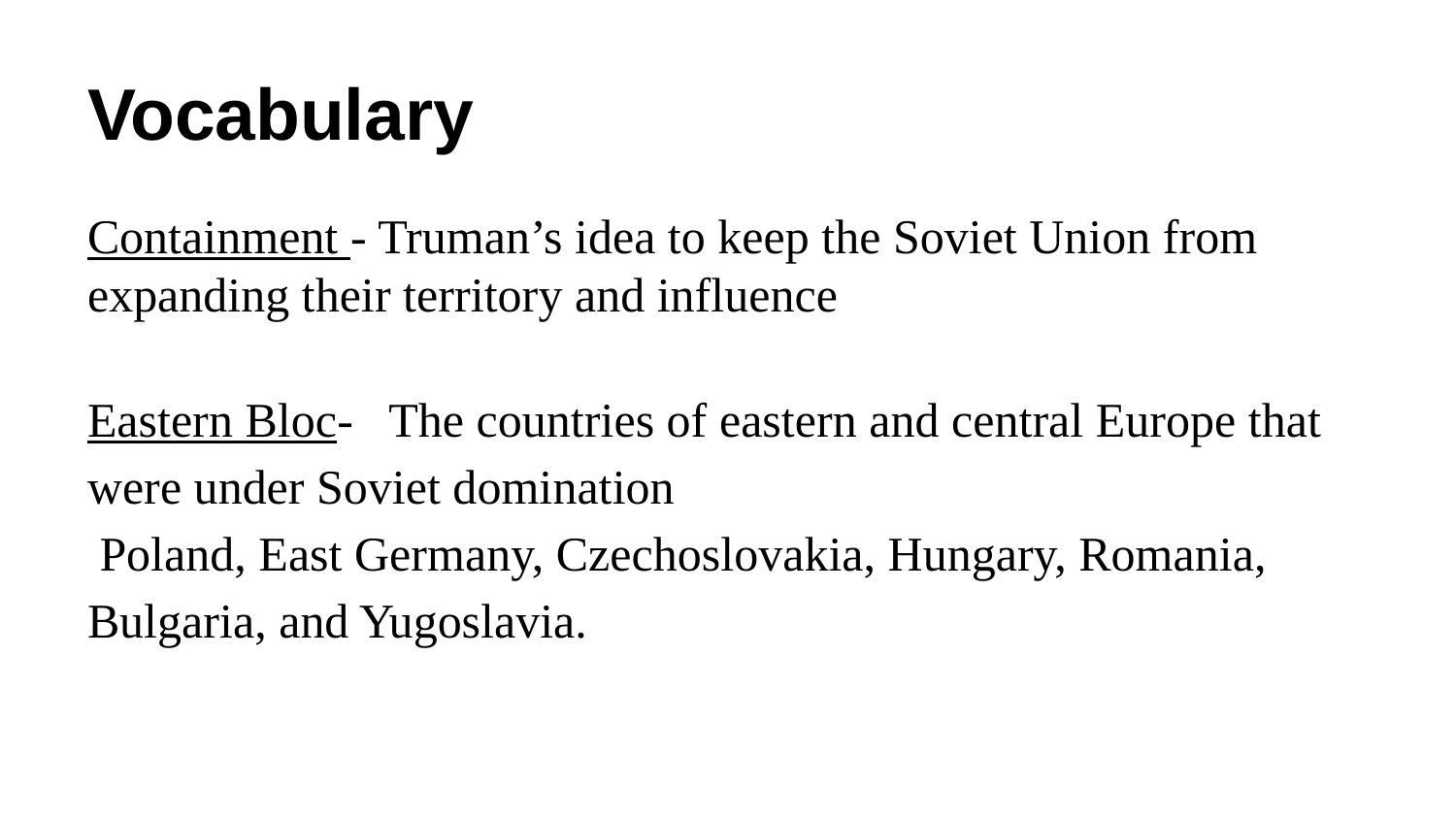

# Vocabulary
Containment - Truman’s idea to keep the Soviet Union from expanding their territory and influence

Eastern Bloc-   The countries of eastern and central Europe that were under Soviet domination
 Poland, East Germany, Czechoslovakia, Hungary, Romania, Bulgaria, and Yugoslavia.